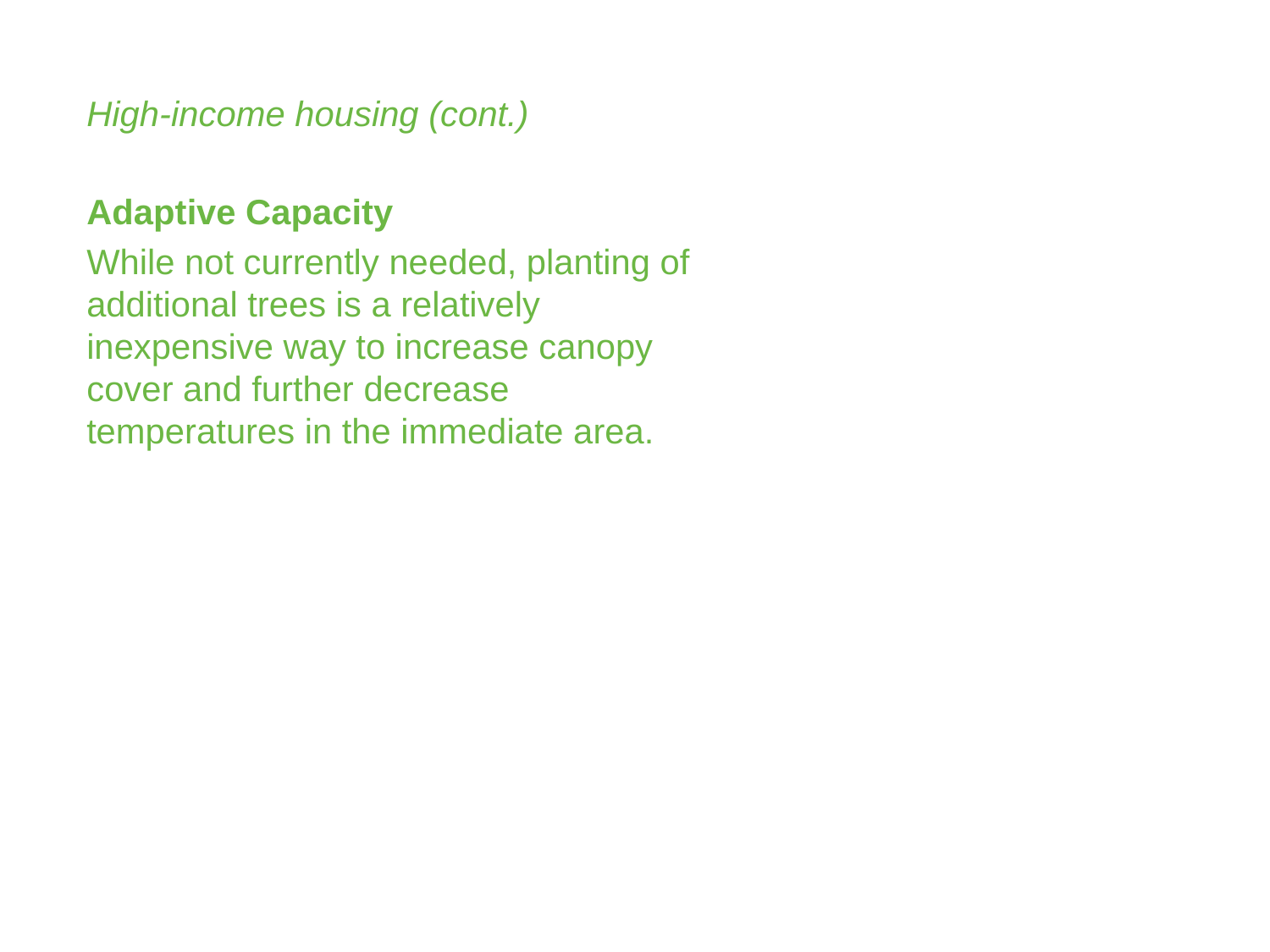

High-income housing (cont.)

Adaptive Capacity
While not currently needed, planting of additional trees is a relatively inexpensive way to increase canopy cover and further decrease temperatures in the immediate area.